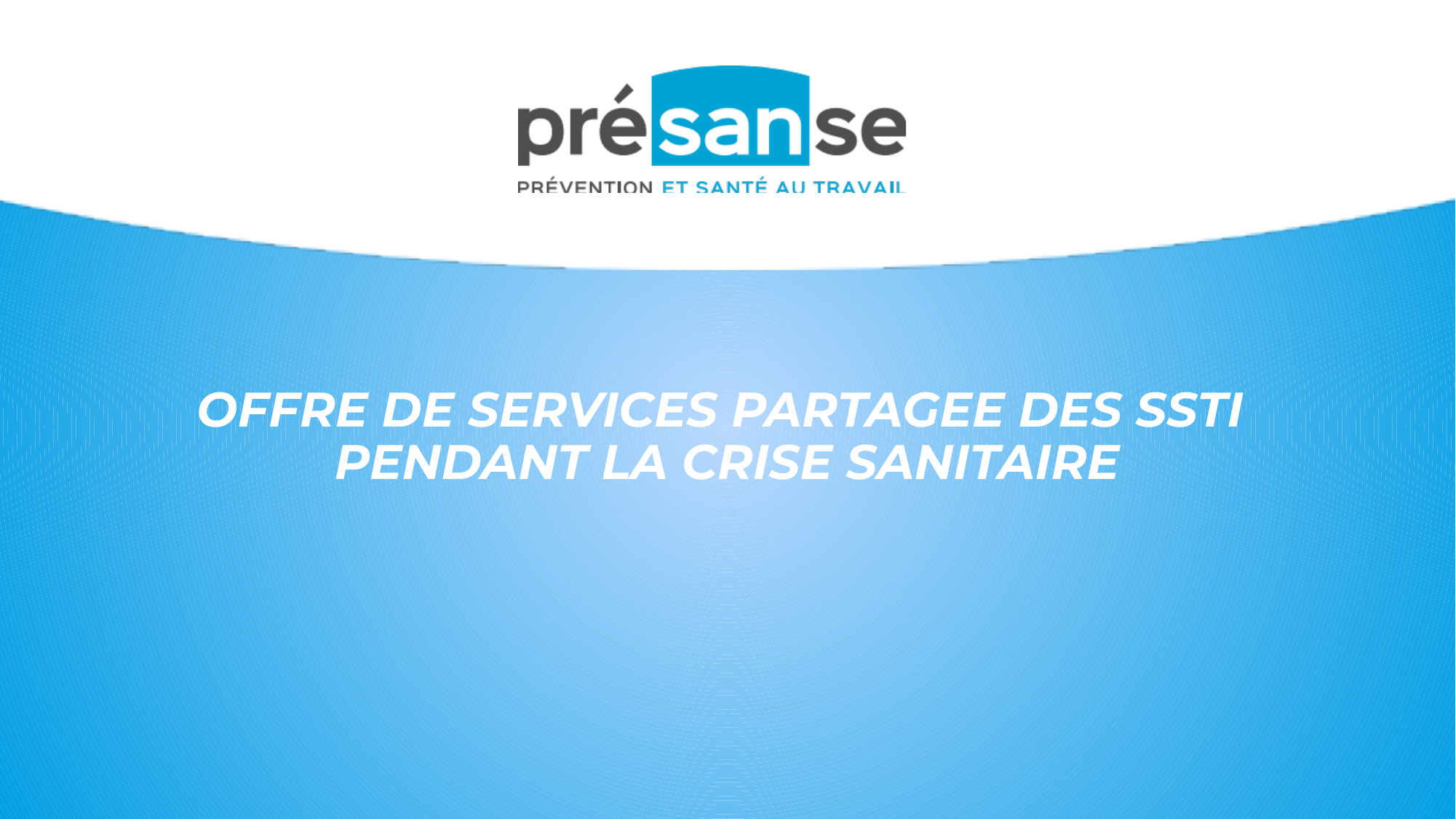

OFFRE DE SERVICES PARTAGEE DES SSTI
PENDANT LA CRISE SANITAIRE